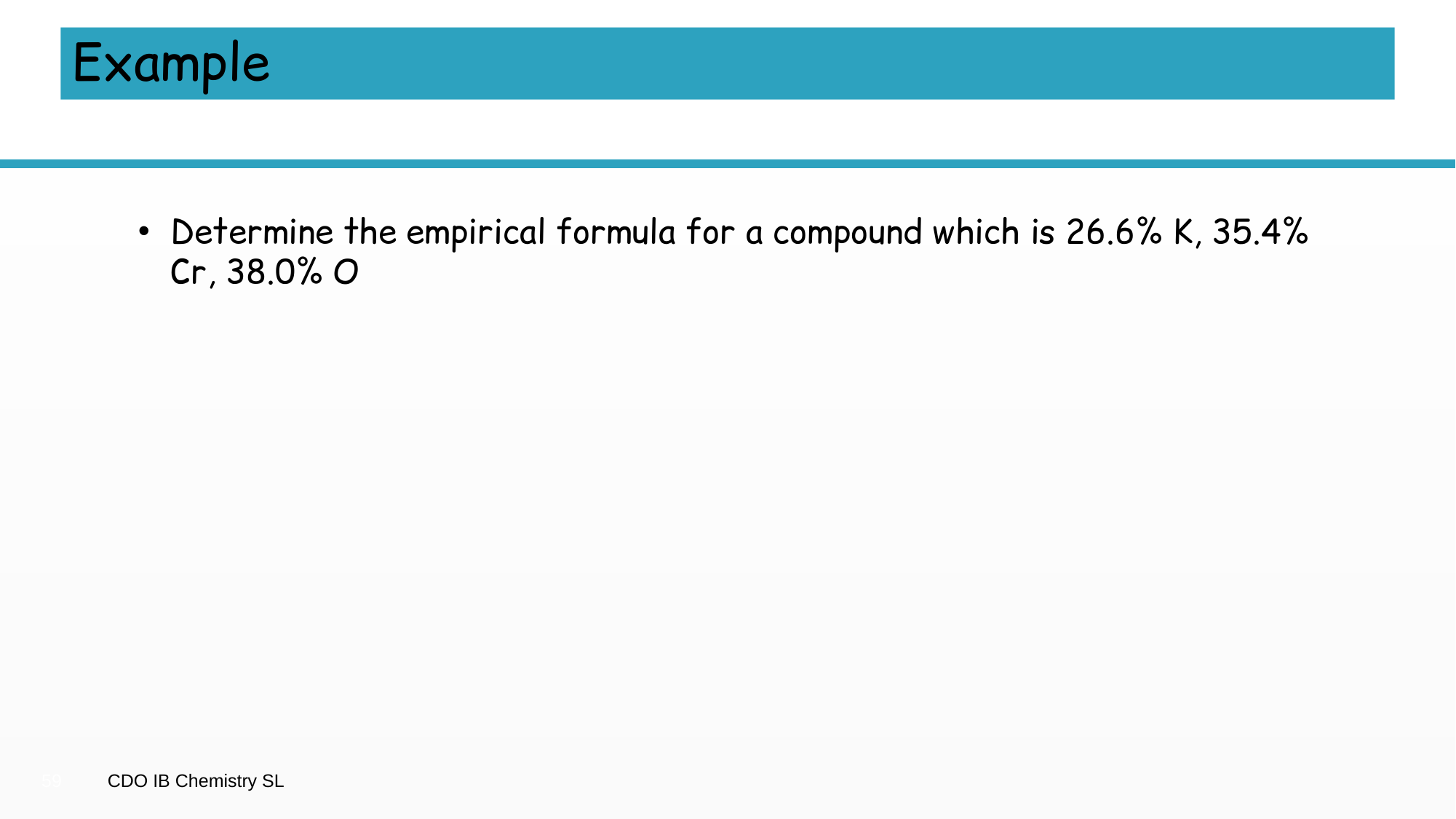

# Example
Determine the empirical formula for a compound which is 26.6% K, 35.4% Cr, 38.0% O
59
CDO IB Chemistry SL